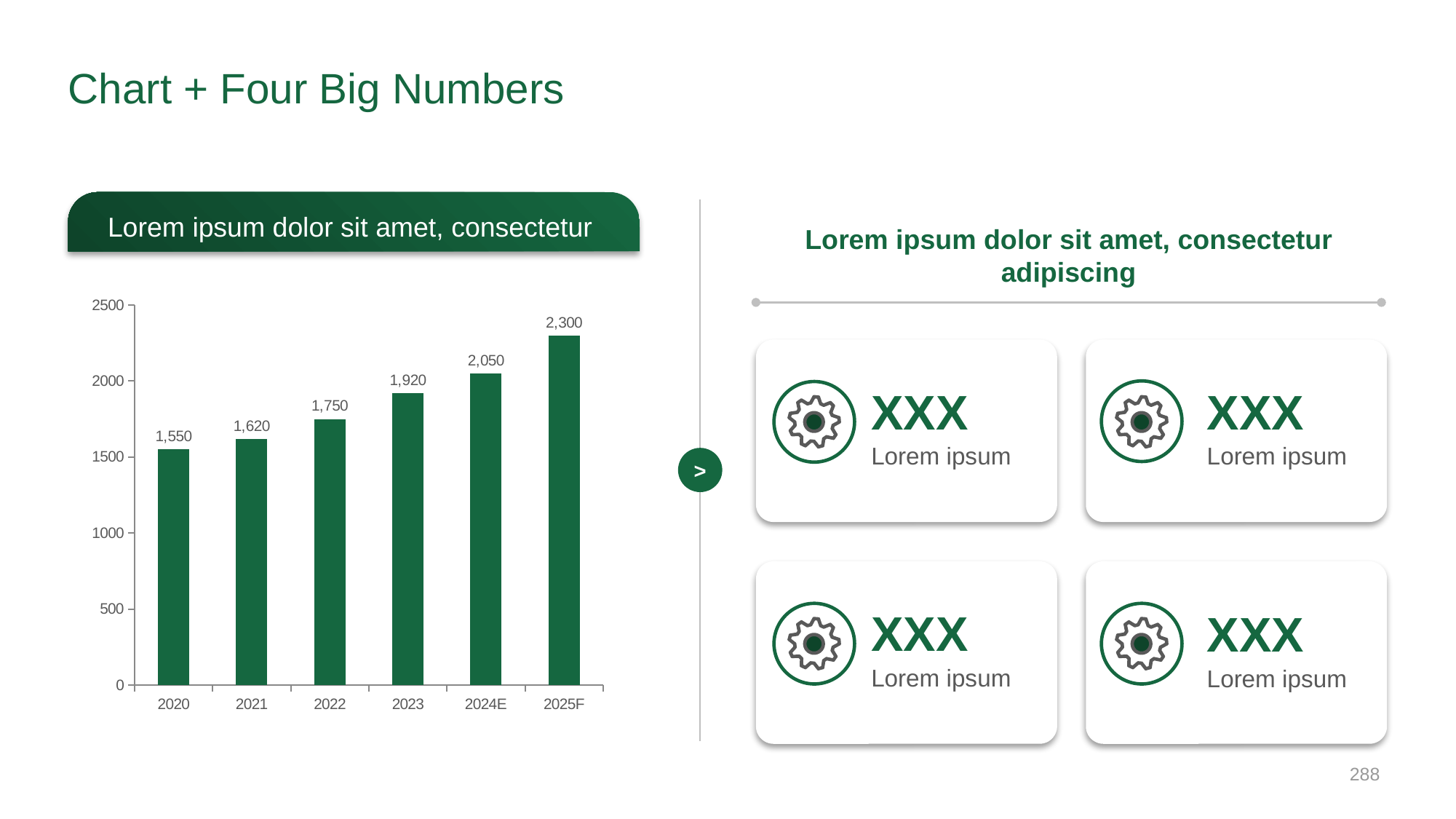

# Chart + Four Big Numbers
Lorem ipsum dolor sit amet, consectetur
>
Lorem ipsum dolor sit amet, consectetur adipiscing

### Chart

| Category | Market Size (₱B) |
|---|---|
| 2020 | 1550.0 |
| 2021 | 1620.0 |
| 2022 | 1750.0 |
| 2023 | 1920.0 |
| 2024E | 2050.0 |
| 2025F | 2300.0 |

XXX
Lorem ipsum
XXX
Lorem ipsum

XXX
Lorem ipsum
XXX
Lorem ipsum

288